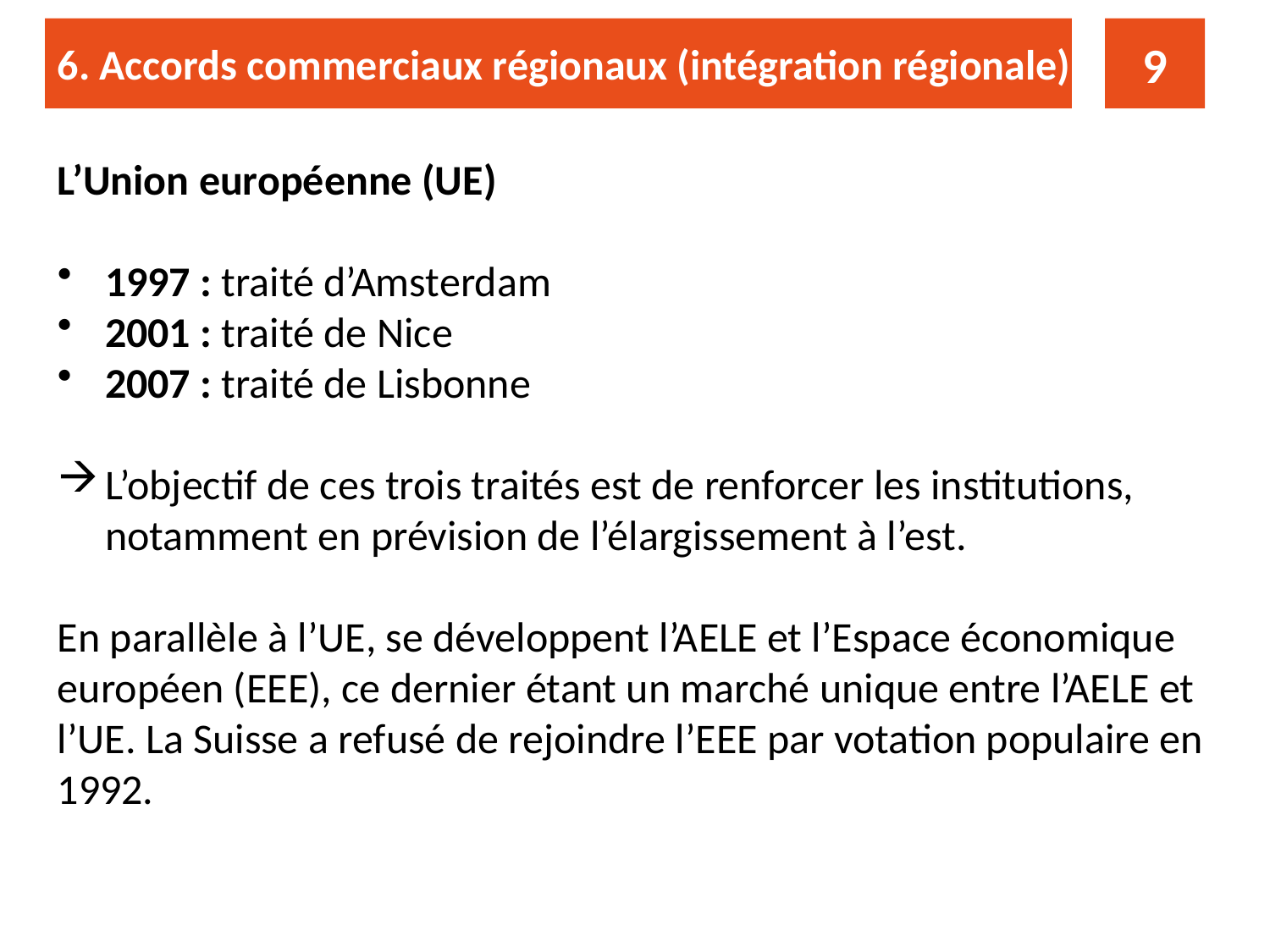

6. Accords commerciaux régionaux (intégration régionale)
9
L’Union européenne (UE)

1997 : traité d’Amsterdam
2001 : traité de Nice
2007 : traité de Lisbonne

L’objectif de ces trois traités est de renforcer les institutions, notamment en prévision de l’élargissement à l’est.

En parallèle à l’UE, se développent l’AELE et l’Espace économique européen (EEE), ce dernier étant un marché unique entre l’AELE et l’UE. La Suisse a refusé de rejoindre l’EEE par votation populaire en 1992.